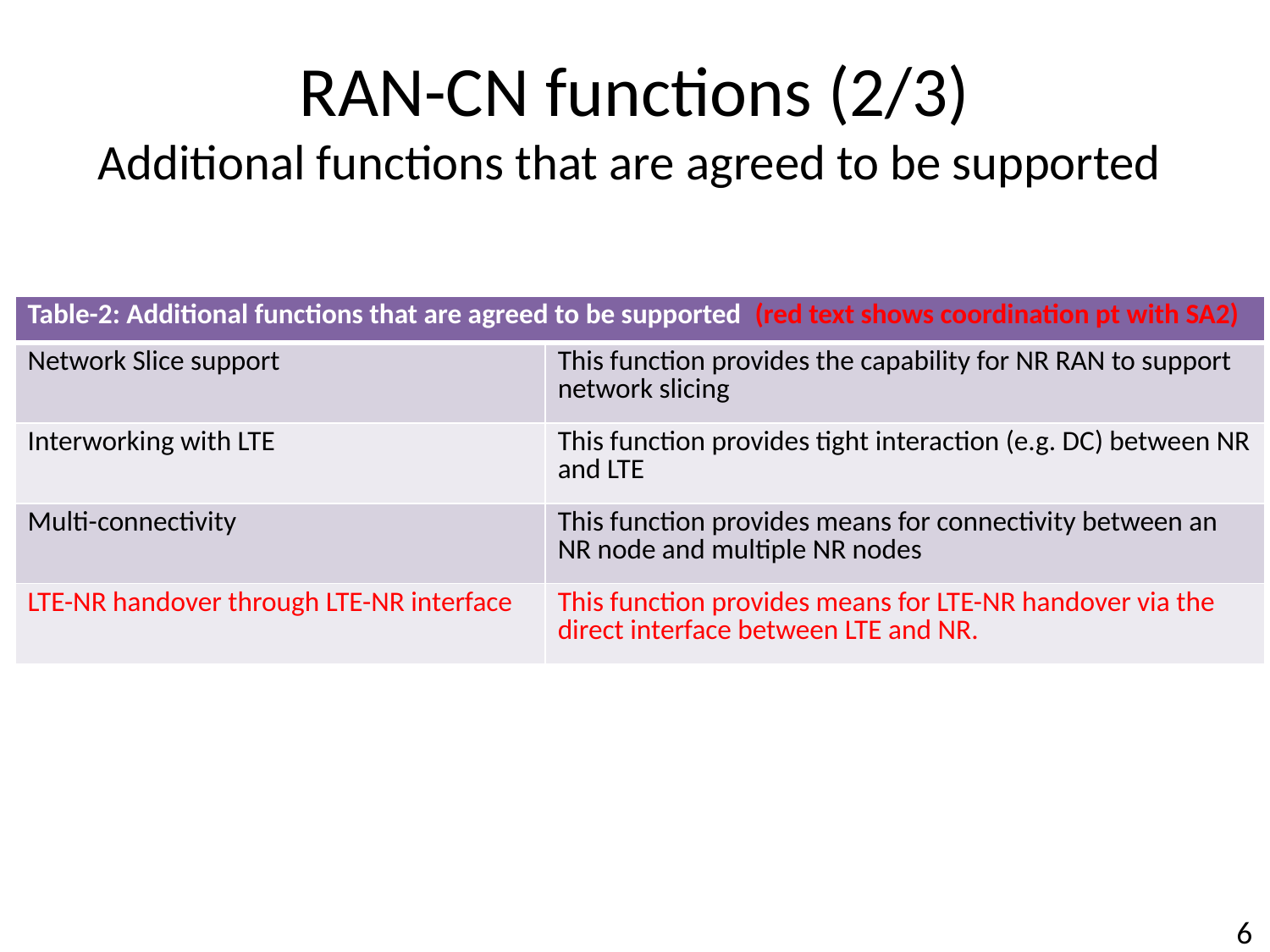

# RAN-CN functions (2/3) Additional functions that are agreed to be supported
| Table-2: Additional functions that are agreed to be supported (red text shows coordination pt with SA2) |  |
| --- | --- |
| Network Slice support | This function provides the capability for NR RAN to support network slicing |
| Interworking with LTE | This function provides tight interaction (e.g. DC) between NR and LTE |
| Multi-connectivity | This function provides means for connectivity between an NR node and multiple NR nodes |
| LTE-NR handover through LTE-NR interface | This function provides means for LTE-NR handover via the direct interface between LTE and NR. |
6